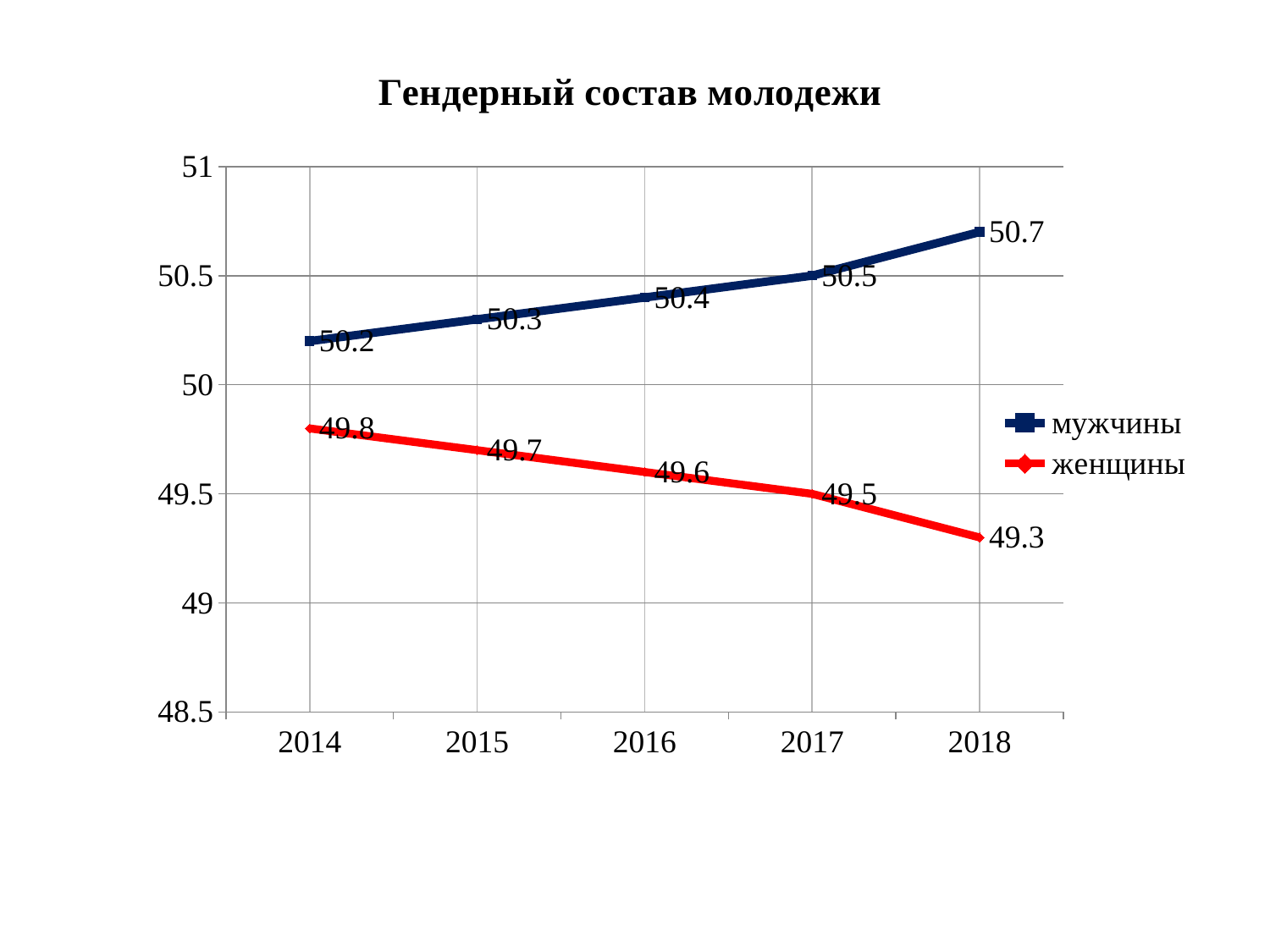

### Chart: Гендерный состав молодежи

| Category | мужчины | женщины |
|---|---|---|
| 2014 | 50.2 | 49.8 |
| 2015 | 50.3 | 49.7 |
| 2016 | 50.4 | 49.6 |
| 2017 | 50.5 | 49.5 |
| 2018 | 50.7 | 49.3 |